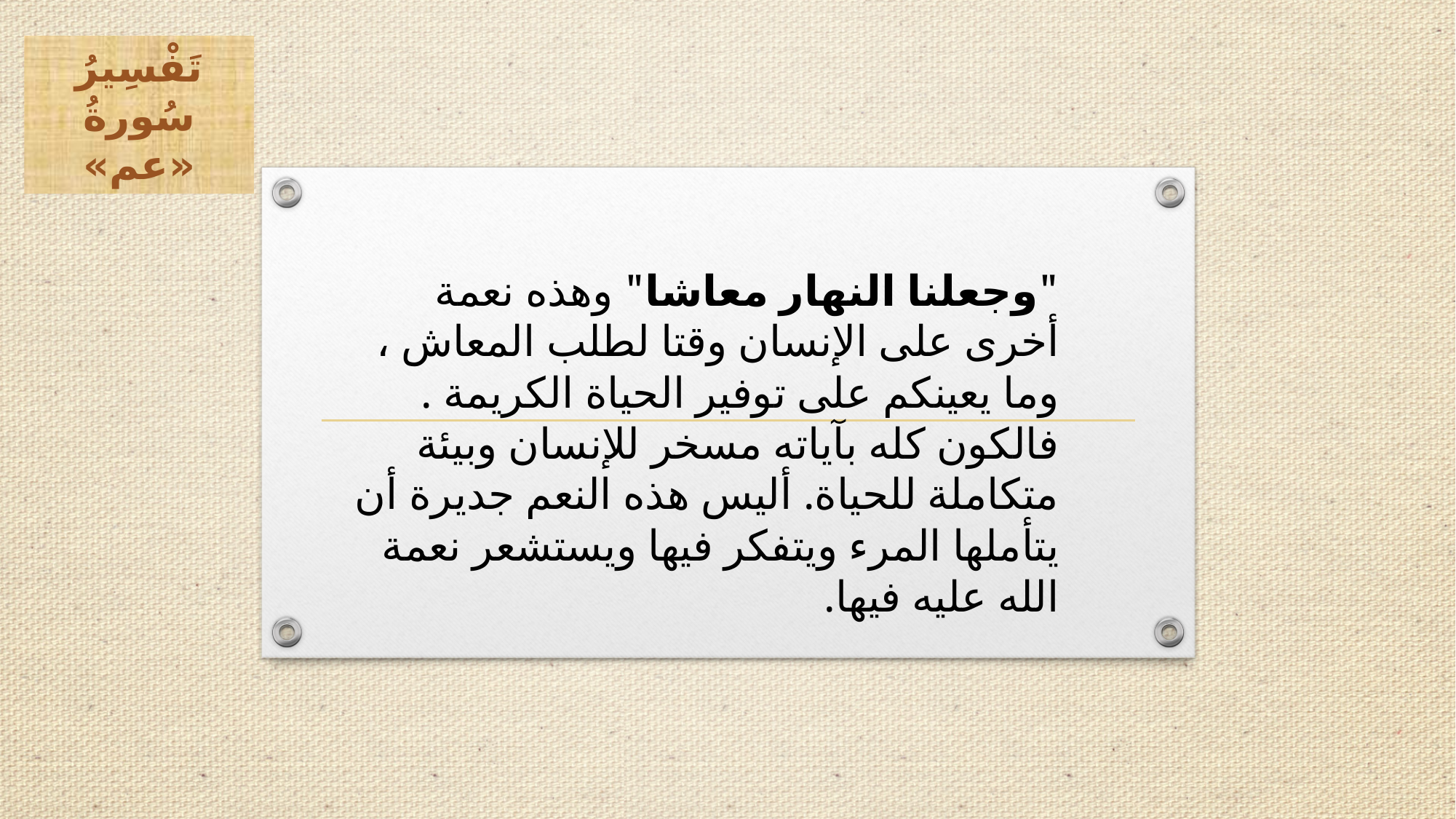

تَفْسِيرُ سُورةُ «عم»

"وجعلنا النهار معاشا" وهذه نعمة أخرى على الإنسان وقتا لطلب المعاش ، وما يعينكم على توفير الحياة الكريمة . فالكون كله بآياته مسخر للإنسان وبيئة متكاملة للحياة. أليس هذه النعم جديرة أن يتأملها المرء ويتفكر فيها ويستشعر نعمة الله عليه فيها.